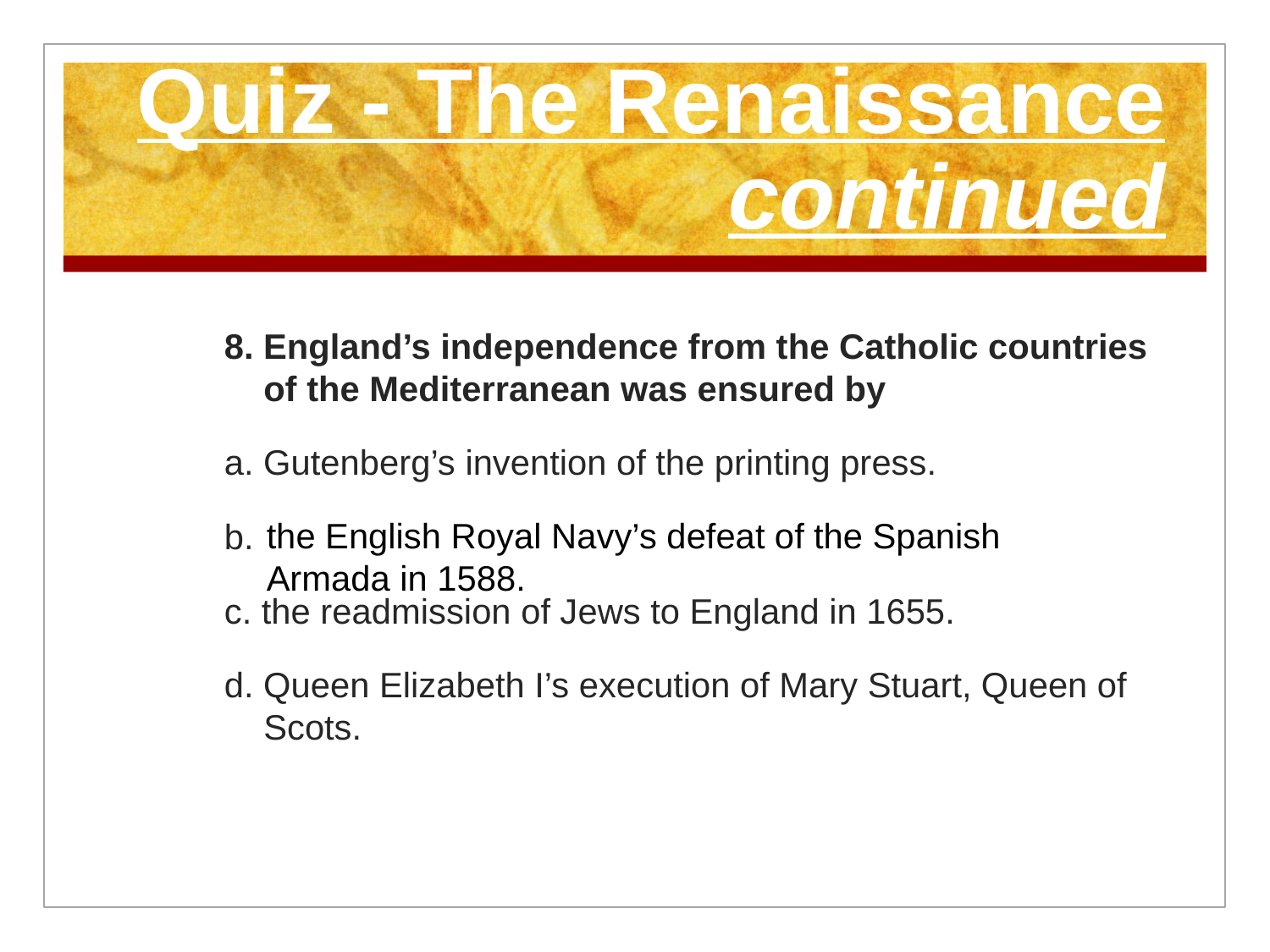

# Quiz - The Renaissance continued
8. England’s independence from the Catholic countries of the Mediterranean was ensured by
a. Gutenberg’s invention of the printing press.
b.
c. the readmission of Jews to England in 1655.
d. Queen Elizabeth I’s execution of Mary Stuart, Queen of Scots.
the English Royal Navy’s defeat of the Spanish Armada in 1588.